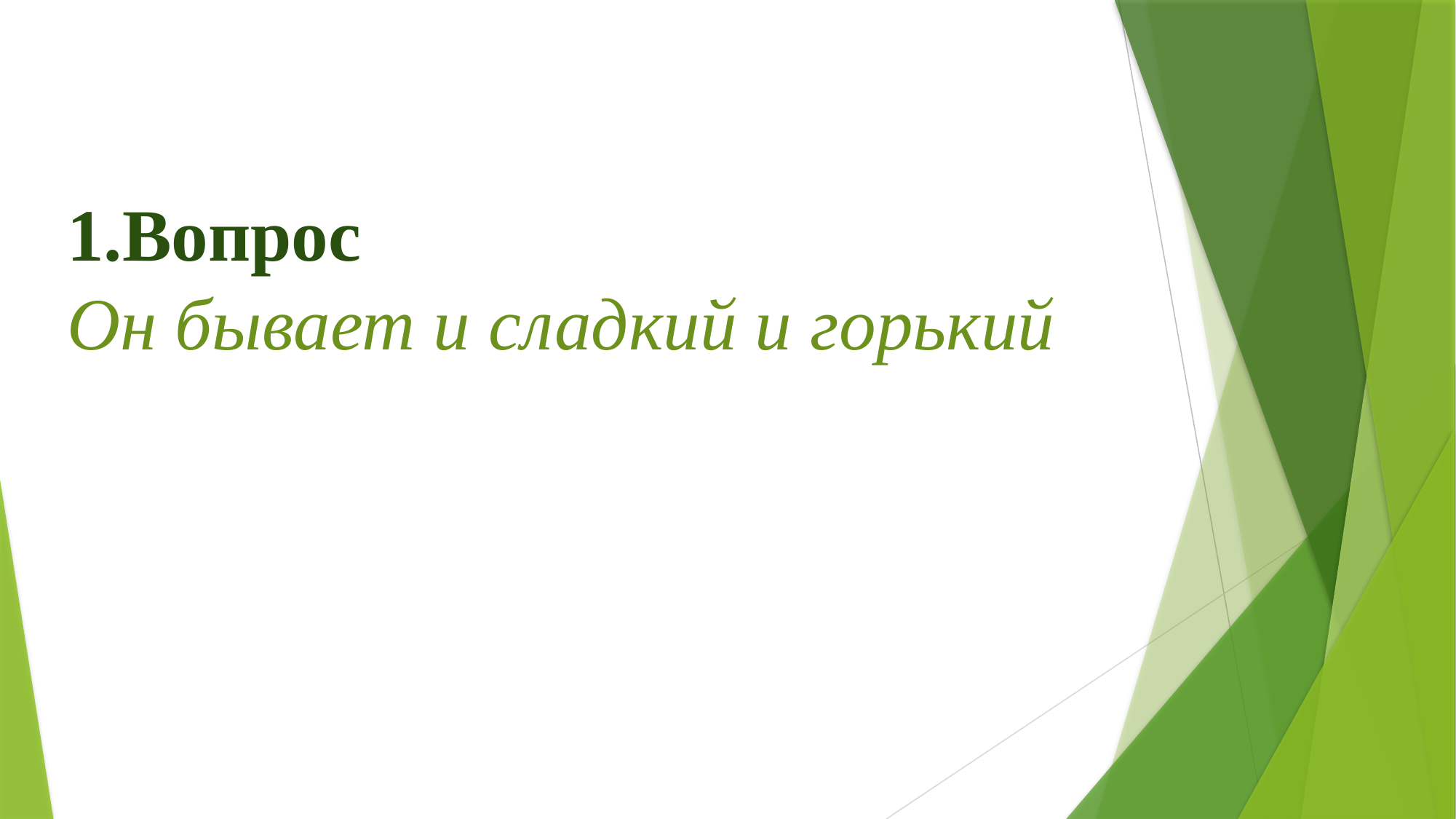

# 1.Вопрос Он бывает и сладкий и горький